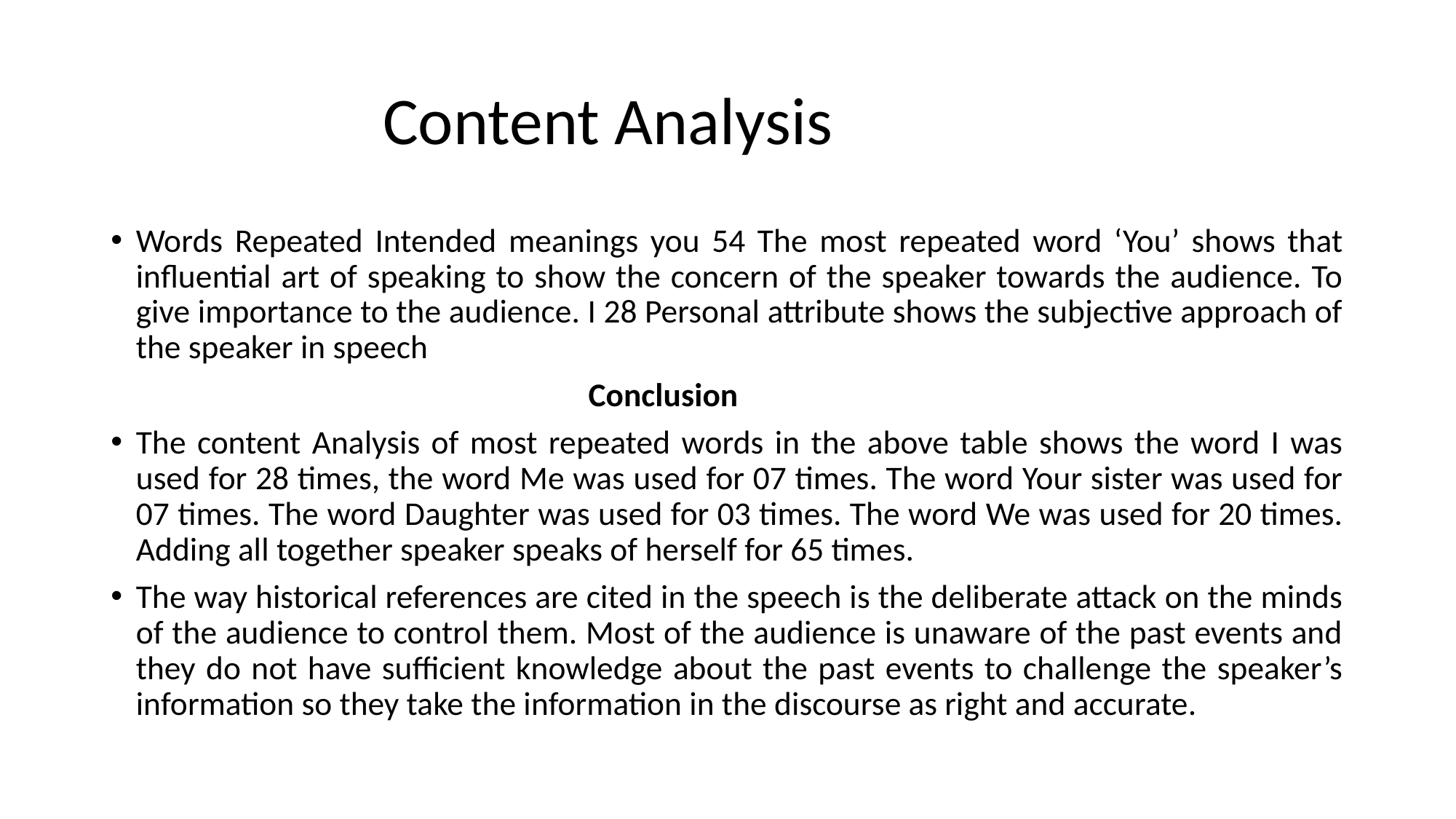

# Content Analysis
Words Repeated Intended meanings you 54 The most repeated word ‘You’ shows that influential art of speaking to show the concern of the speaker towards the audience. To give importance to the audience. I 28 Personal attribute shows the subjective approach of the speaker in speech
                                                                Conclusion
The content Analysis of most repeated words in the above table shows the word I was used for 28 times, the word Me was used for 07 times. The word Your sister was used for 07 times. The word Daughter was used for 03 times. The word We was used for 20 times. Adding all together speaker speaks of herself for 65 times.
The way historical references are cited in the speech is the deliberate attack on the minds of the audience to control them. Most of the audience is unaware of the past events and they do not have sufficient knowledge about the past events to challenge the speaker’s information so they take the information in the discourse as right and accurate.